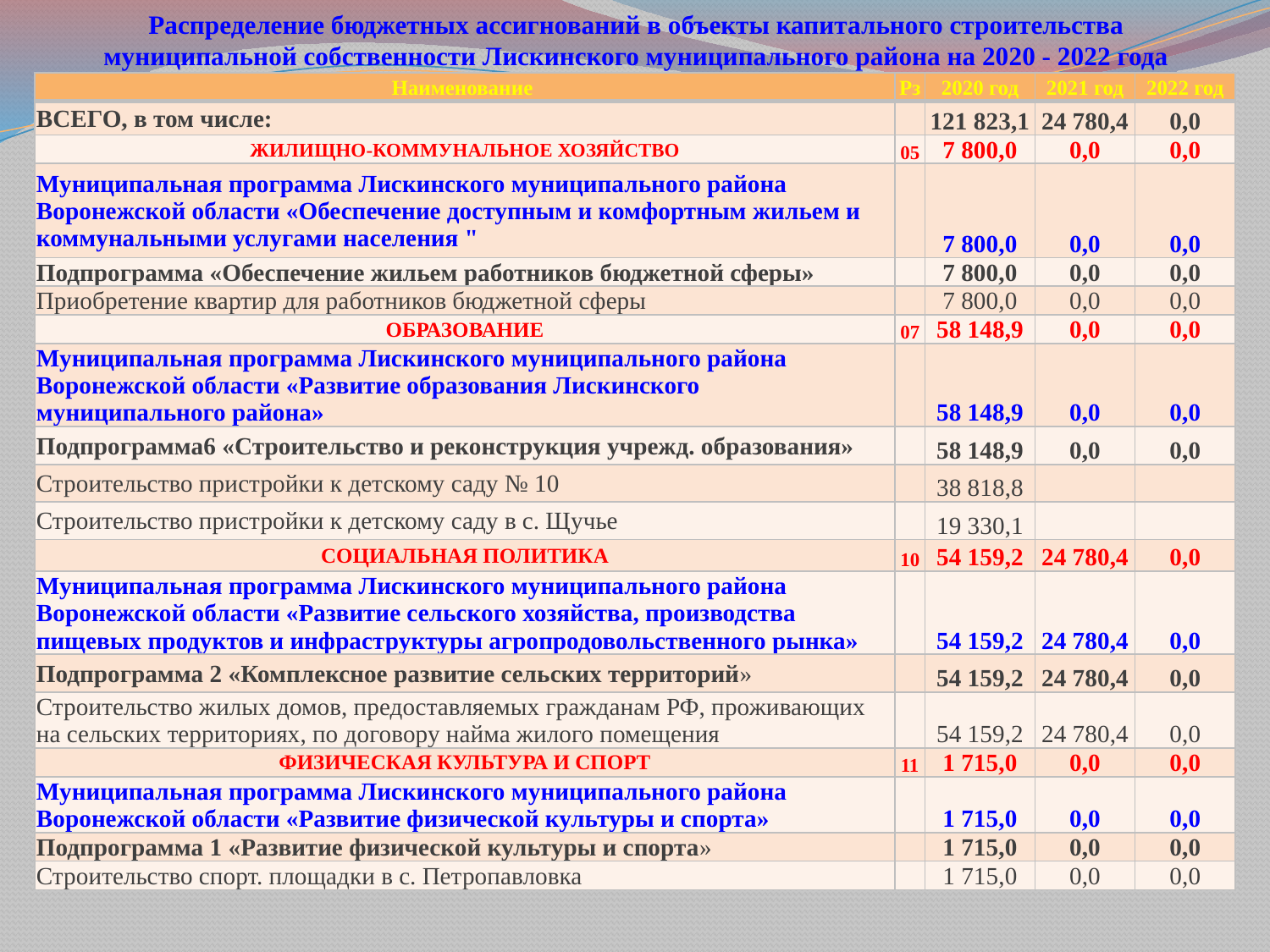

# Распределение бюджетных ассигнований в объекты капитального строительства муниципальной собственности Лискинского муниципального района на 2020 - 2022 года
| Наименование | Рз | 2020 год | 2021 год | 2022 год |
| --- | --- | --- | --- | --- |
| ВСЕГО, в том числе: |  | 121 823,1 | 24 780,4 | 0,0 |
| ЖИЛИЩНО-КОММУНАЛЬНОЕ ХОЗЯЙСТВО | 05 | 7 800,0 | 0,0 | 0,0 |
| Муниципальная программа Лискинского муниципального района Воронежской области «Обеспечение доступным и комфортным жильем и коммунальными услугами населения " |  | 7 800,0 | 0,0 | 0,0 |
| Подпрограмма «Обеспечение жильем работников бюджетной сферы» |  | 7 800,0 | 0,0 | 0,0 |
| Приобретение квартир для работников бюджетной сферы |  | 7 800,0 | 0,0 | 0,0 |
| ОБРАЗОВАНИЕ | 07 | 58 148,9 | 0,0 | 0,0 |
| Муниципальная программа Лискинского муниципального района Воронежской области «Развитие образования Лискинского муниципального района» |  | 58 148,9 | 0,0 | 0,0 |
| Подпрограмма6 «Строительство и реконструкция учрежд. образования» |  | 58 148,9 | 0,0 | 0,0 |
| Строительство пристройки к детскому саду № 10 |  | 38 818,8 |  |  |
| Строительство пристройки к детскому саду в с. Щучье |  | 19 330,1 |  |  |
| СОЦИАЛЬНАЯ ПОЛИТИКА | 10 | 54 159,2 | 24 780,4 | 0,0 |
| Муниципальная программа Лискинского муниципального района Воронежской области «Развитие сельского хозяйства, производства пищевых продуктов и инфраструктуры агропродовольственного рынка» |  | 54 159,2 | 24 780,4 | 0,0 |
| Подпрограмма 2 «Комплексное развитие сельских территорий» |  | 54 159,2 | 24 780,4 | 0,0 |
| Строительство жилых домов, предоставляемых гражданам РФ, проживающих на сельских территориях, по договору найма жилого помещения |  | 54 159,2 | 24 780,4 | 0,0 |
| ФИЗИЧЕСКАЯ КУЛЬТУРА И СПОРТ | 11 | 1 715,0 | 0,0 | 0,0 |
| Муниципальная программа Лискинского муниципального района Воронежской области «Развитие физической культуры и спорта» |  | 1 715,0 | 0,0 | 0,0 |
| Подпрограмма 1 «Развитие физической культуры и спорта» |  | 1 715,0 | 0,0 | 0,0 |
| Строительство спорт. площадки в с. Петропавловка |  | 1 715,0 | 0,0 | 0,0 |